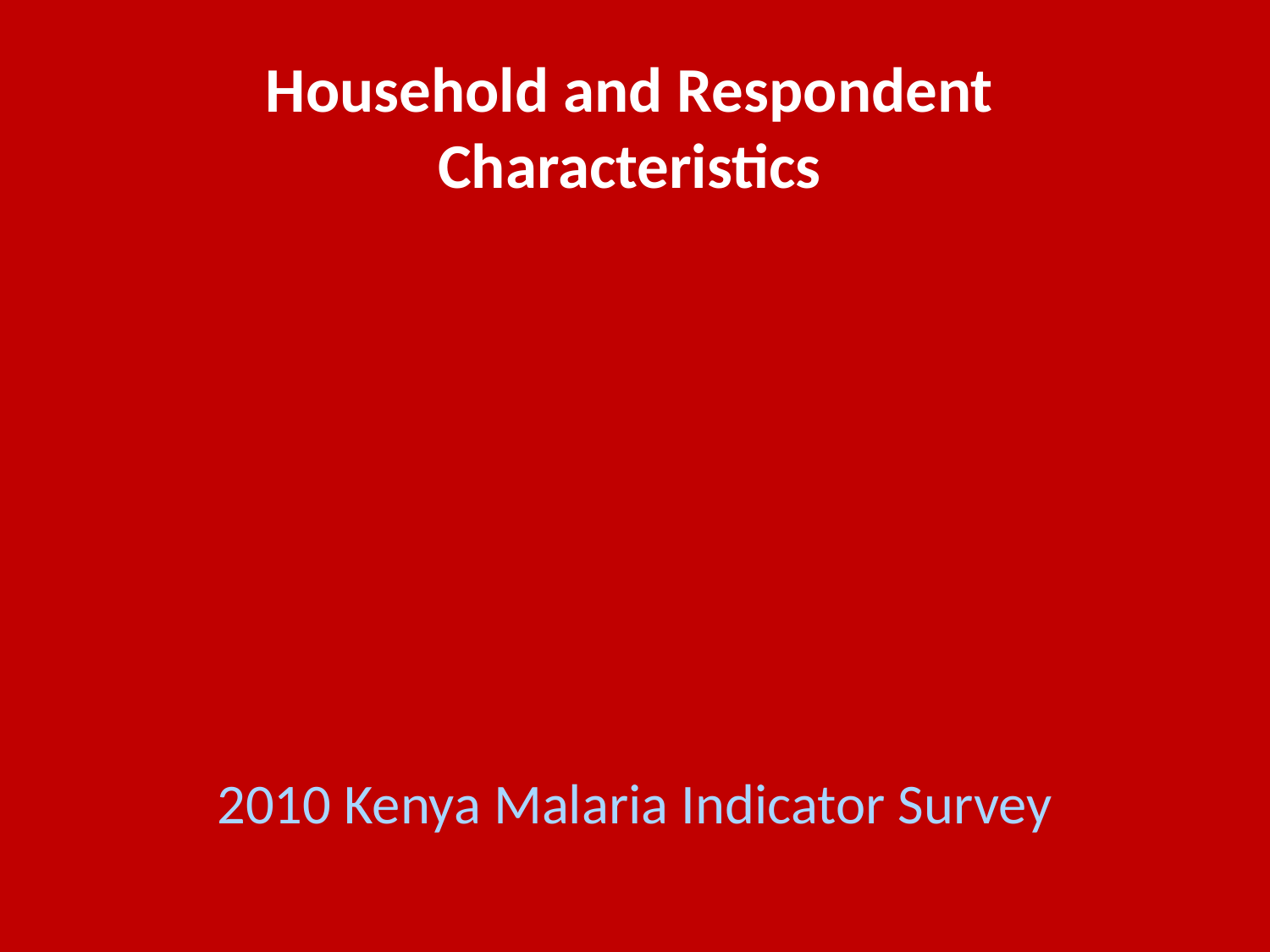

Household and Respondent Characteristics

2010 Kenya Malaria Indicator Survey